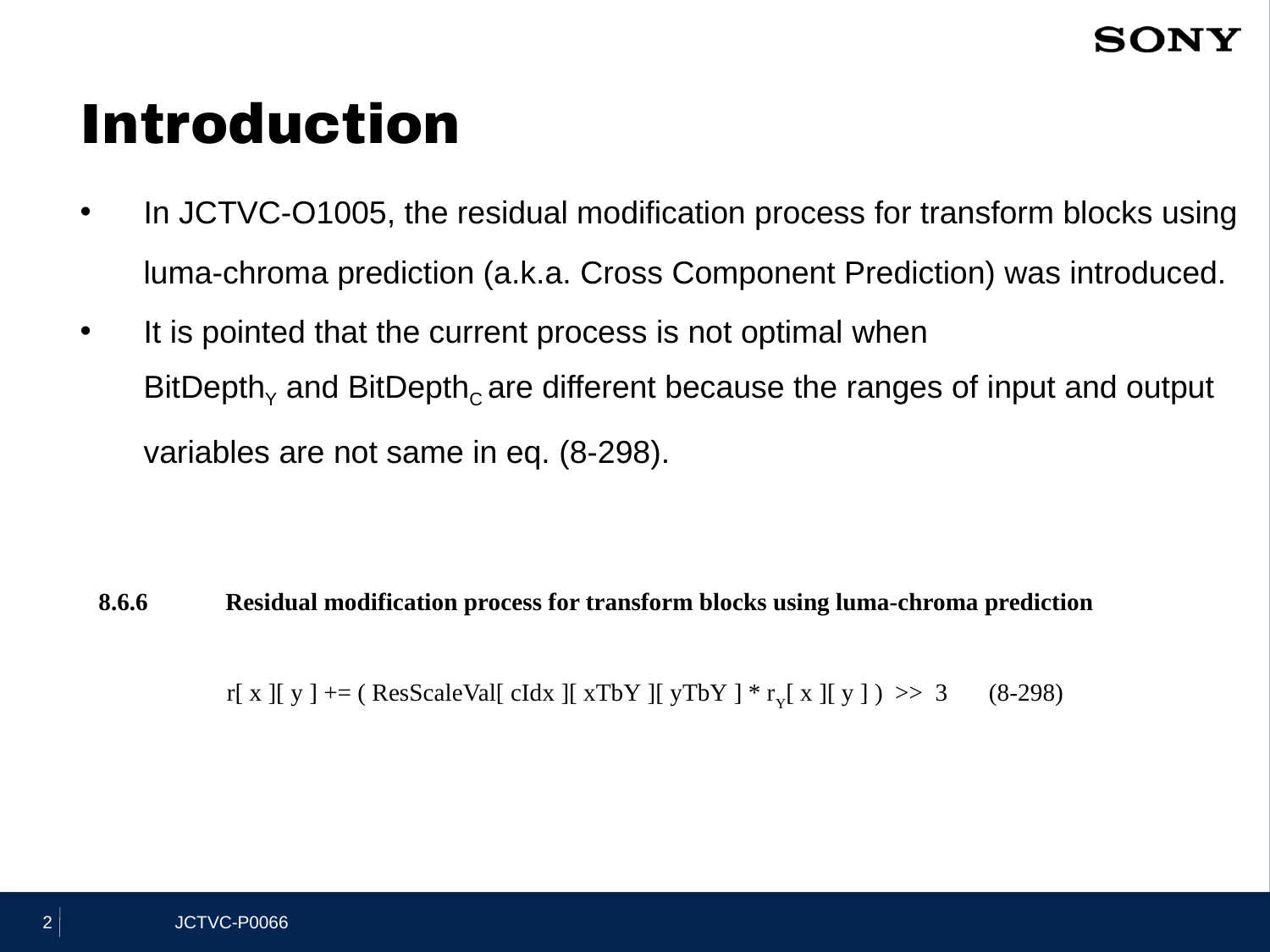

# Introduction
In JCTVC-O1005, the residual modification process for transform blocks using luma-chroma prediction (a.k.a. Cross Component Prediction) was introduced.
It is pointed that the current process is not optimal when BitDepthY and BitDepthC are different because the ranges of input and output variables are not same in eq. (8-298).
8.6.6	Residual modification process for transform blocks using luma-chroma prediction
r[ x ][ y ] += ( ResScaleVal[ cIdx ][ xTbY ][ yTbY ] * rY[ x ][ y ] )  >>  3	(8‑298)
2
JCTVC-P0066